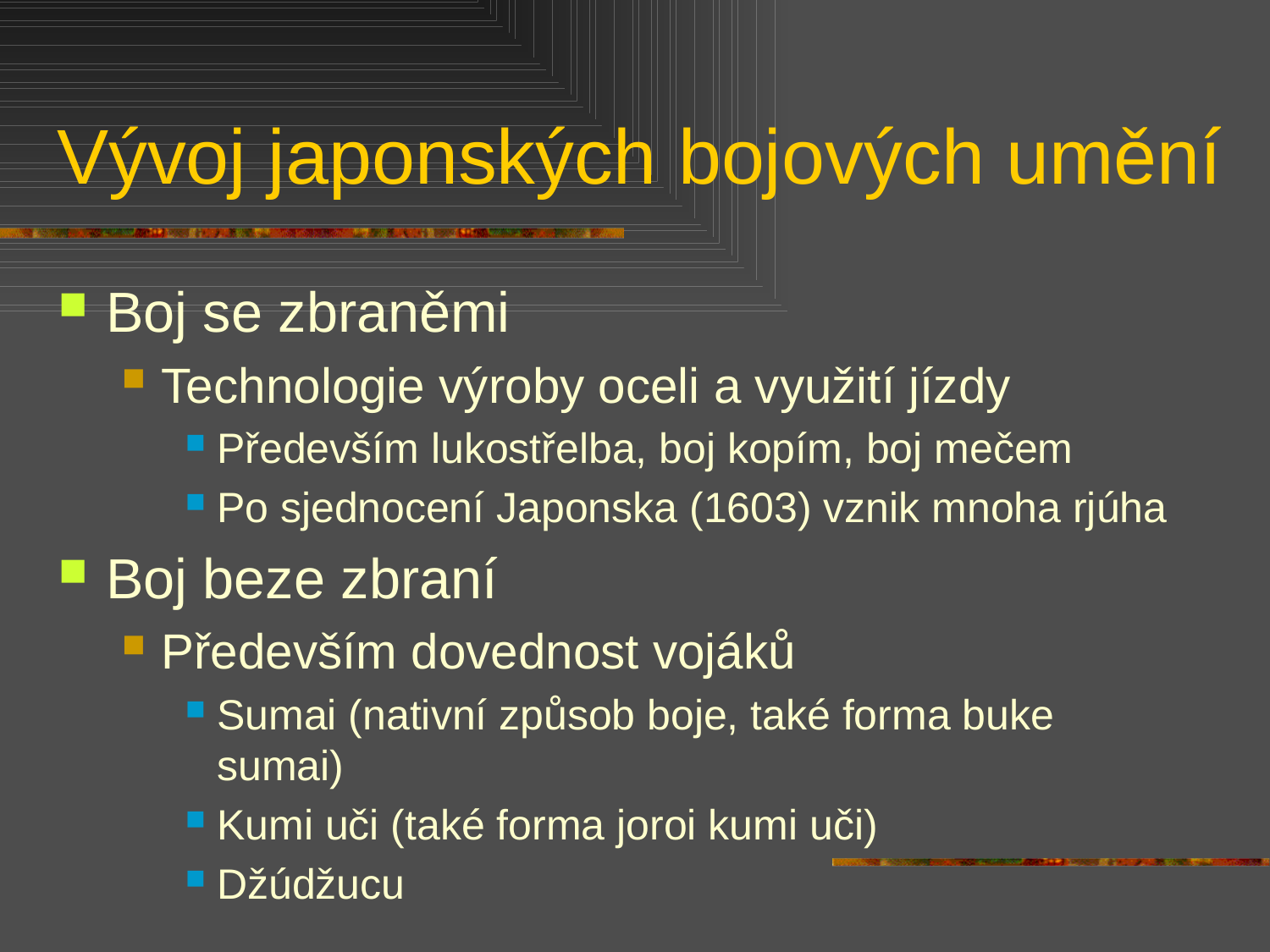

# Vývoj japonských bojových umění
Boj se zbraněmi
Technologie výroby oceli a využití jízdy
Především lukostřelba, boj kopím, boj mečem
Po sjednocení Japonska (1603) vznik mnoha rjúha
Boj beze zbraní
Především dovednost vojáků
Sumai (nativní způsob boje, také forma buke sumai)
Kumi uči (také forma joroi kumi uči)
Džúdžucu